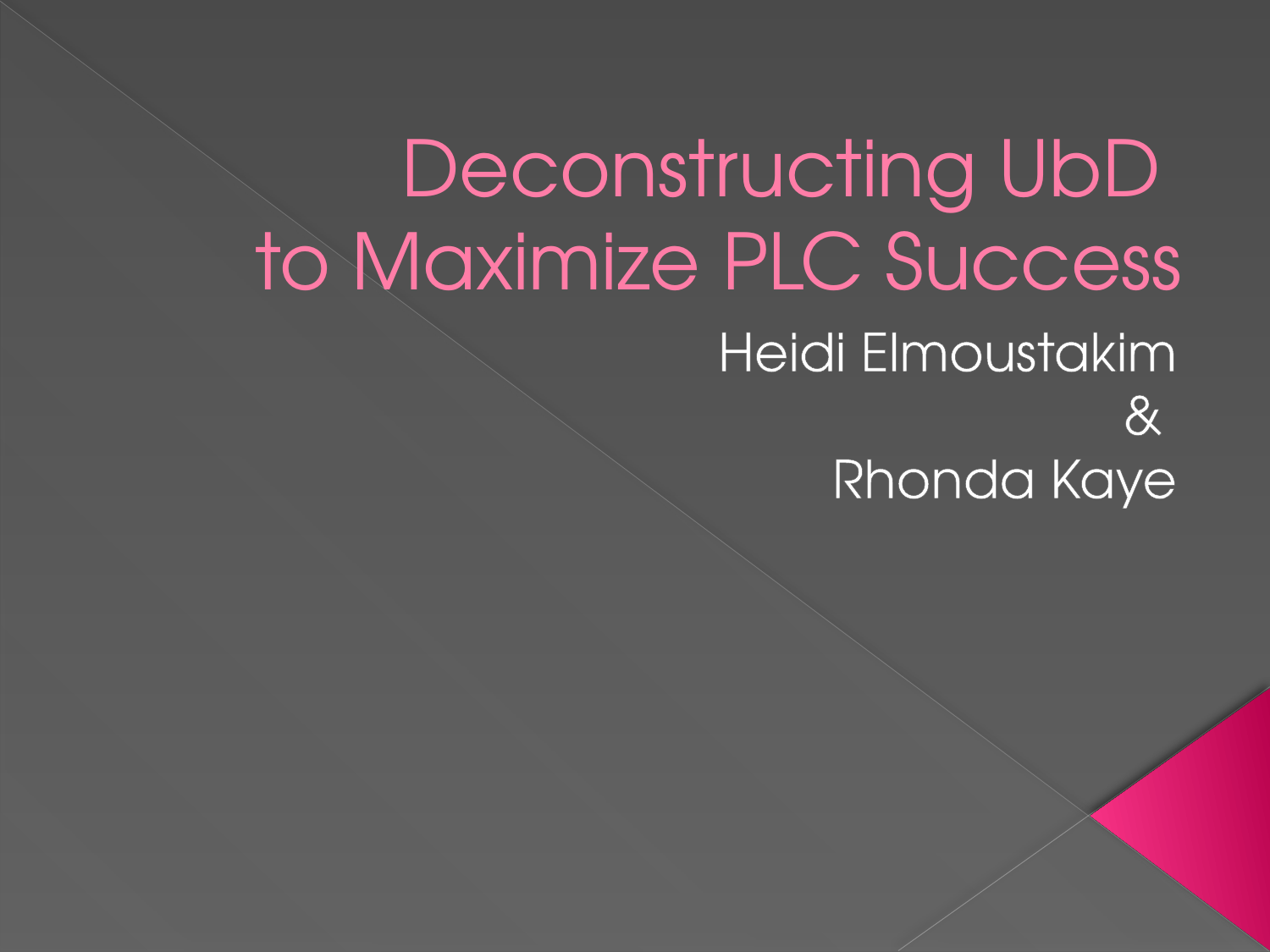

# Deconstructing UbD to Maximize PLC Success
Heidi Elmoustakim
&
Rhonda Kaye